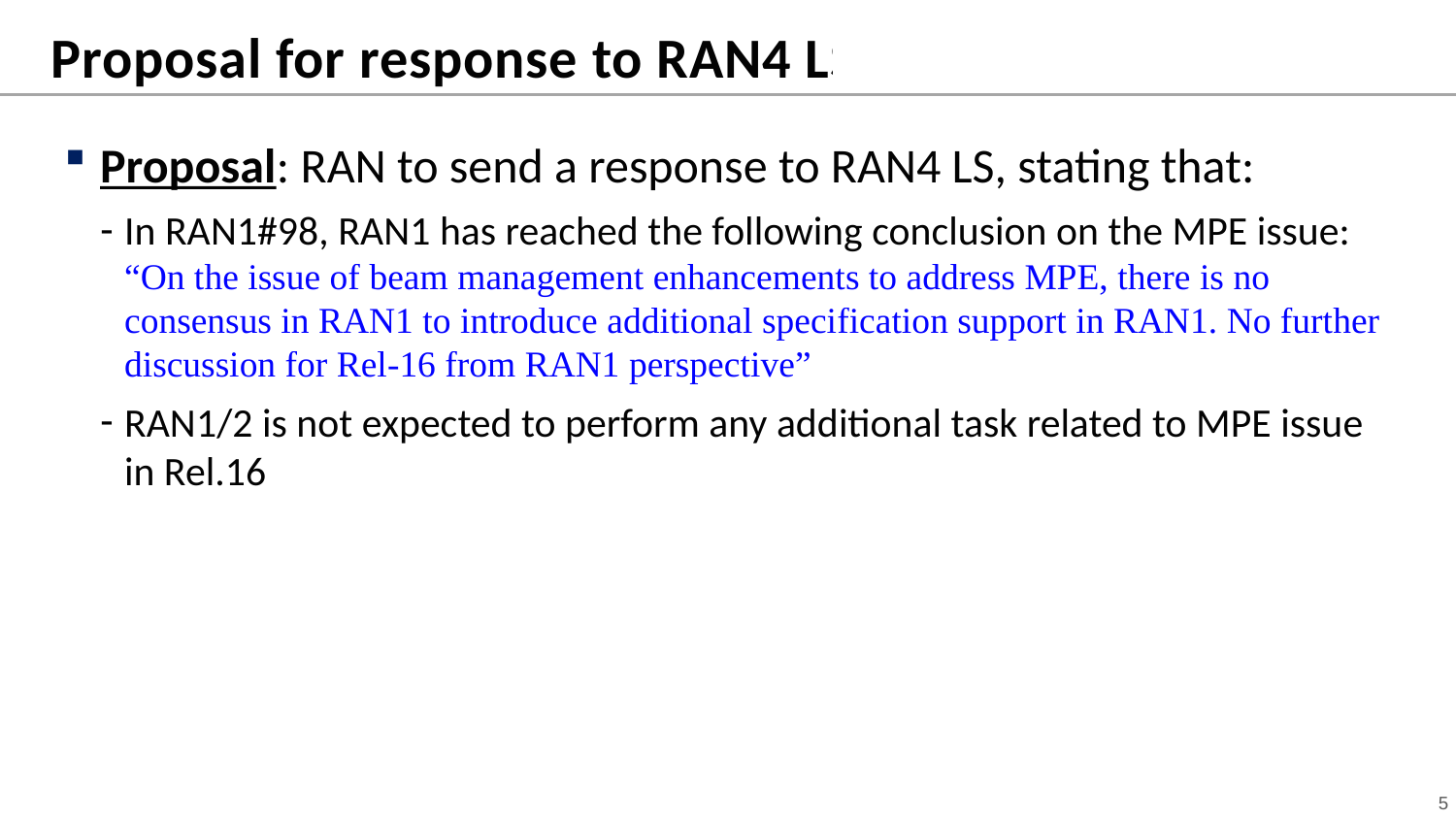

# Proposal for response to RAN4 LS
Proposal: RAN to send a response to RAN4 LS, stating that:
In RAN1#98, RAN1 has reached the following conclusion on the MPE issue: “On the issue of beam management enhancements to address MPE, there is no consensus in RAN1 to introduce additional specification support in RAN1. No further discussion for Rel-16 from RAN1 perspective”
RAN1/2 is not expected to perform any additional task related to MPE issue in Rel.16